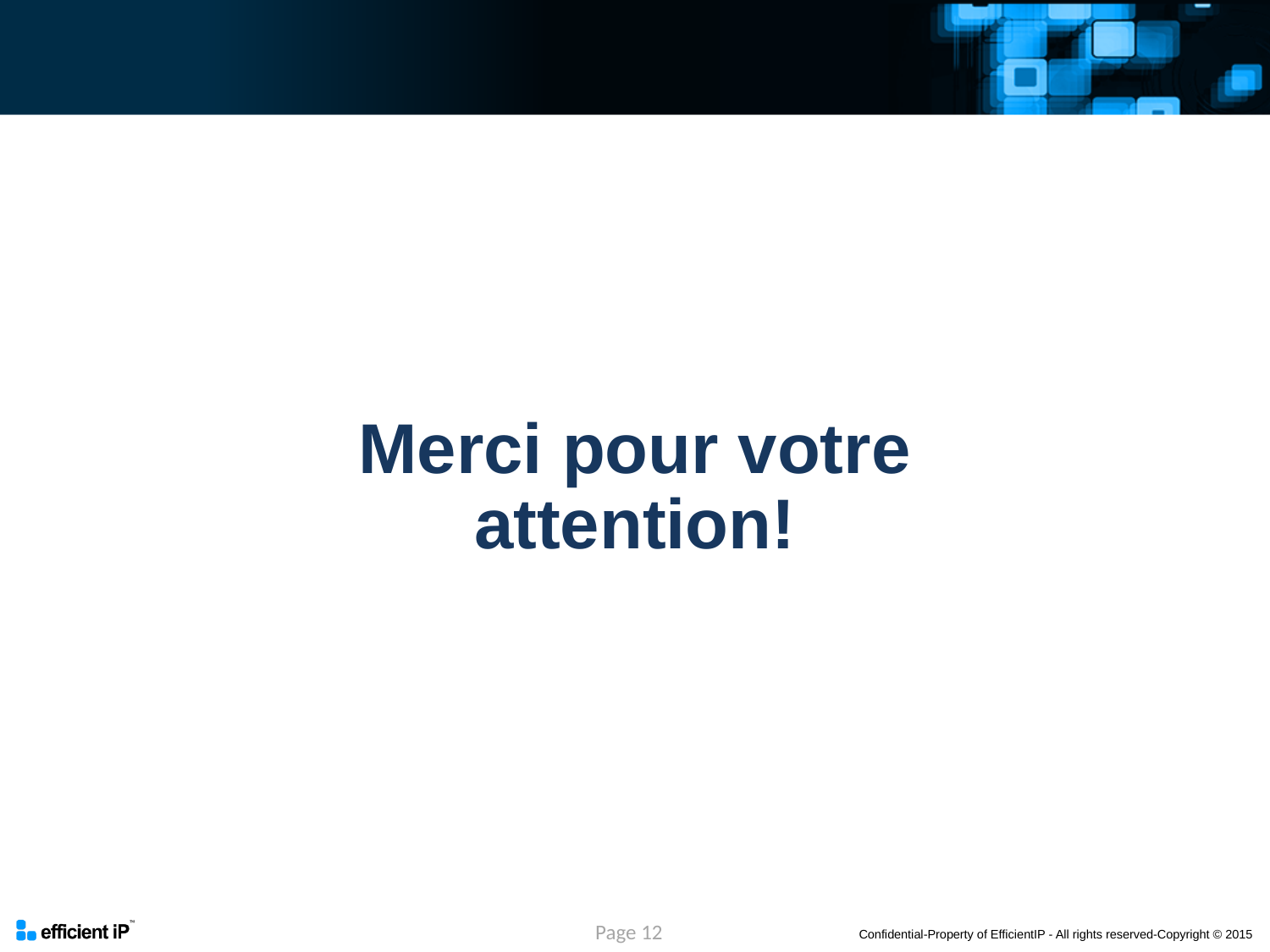

#
Merci pour votre attention!
Page 12